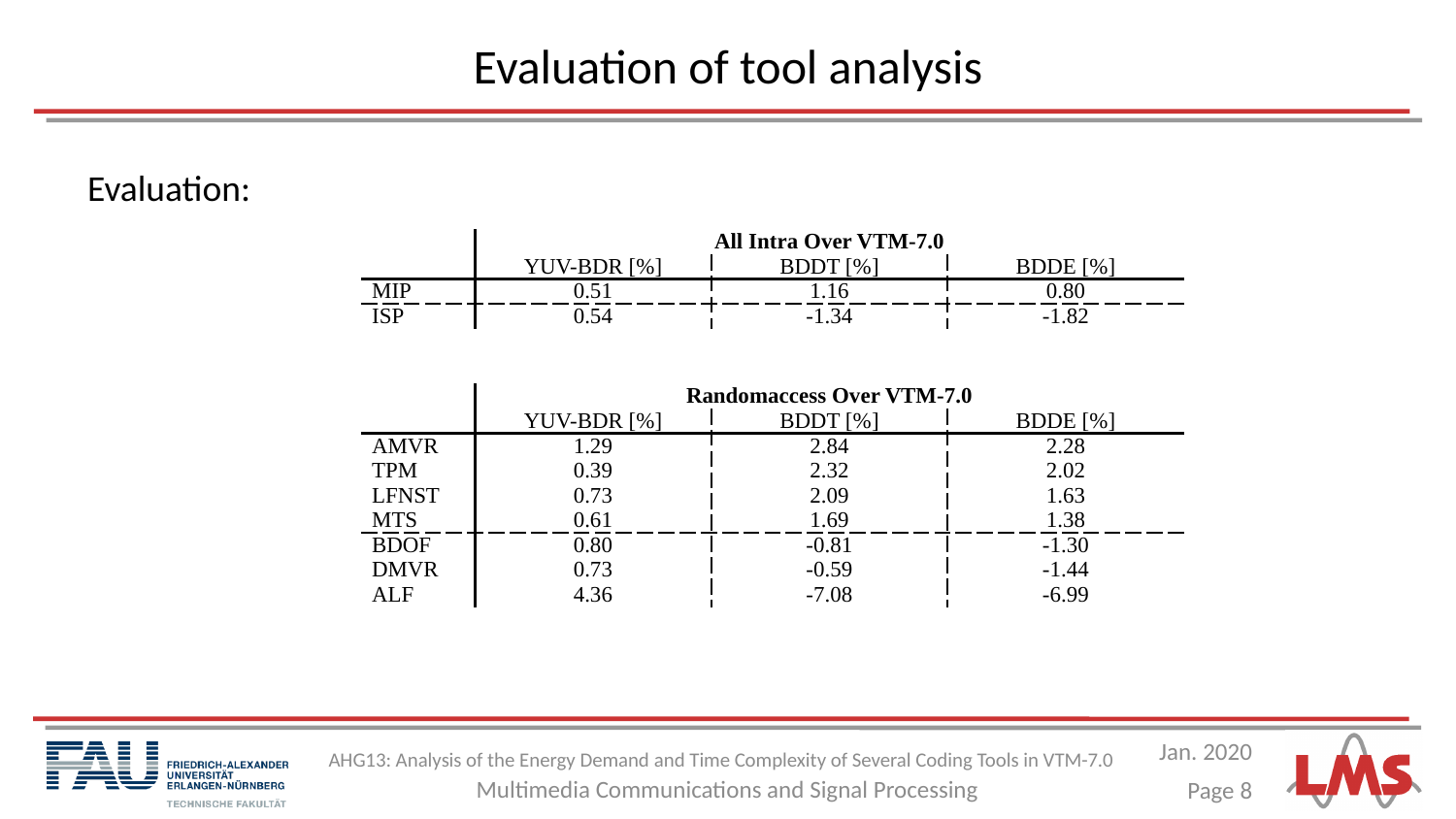

# Evaluation of tool analysis
Evaluation:

|  | All Intra Over VTM-7.0 |  |  |
| --- | --- | --- | --- |
|  | YUV-BDR [%] | BDDT [%] | BDDE [%] |
| MIP | 0.51 | 1.16 | 0.80 |
| ISP | 0.54 | -1.34 | -1.82 |

|  | Randomaccess Over VTM-7.0 |  |  |
| --- | --- | --- | --- |
|  | YUV-BDR [%] | BDDT [%] | BDDE [%] |
| AMVR | 1.29 | 2.84 | 2.28 |
| TPM | 0.39 | 2.32 | 2.02 |
| LFNST | 0.73 | 2.09 | 1.63 |
| MTS | 0.61 | 1.69 | 1.38 |
| BDOF | 0.80 | -0.81 | -1.30 |
| DMVR | 0.73 | -0.59 | -1.44 |
| ALF | 4.36 | -7.08 | -6.99 |